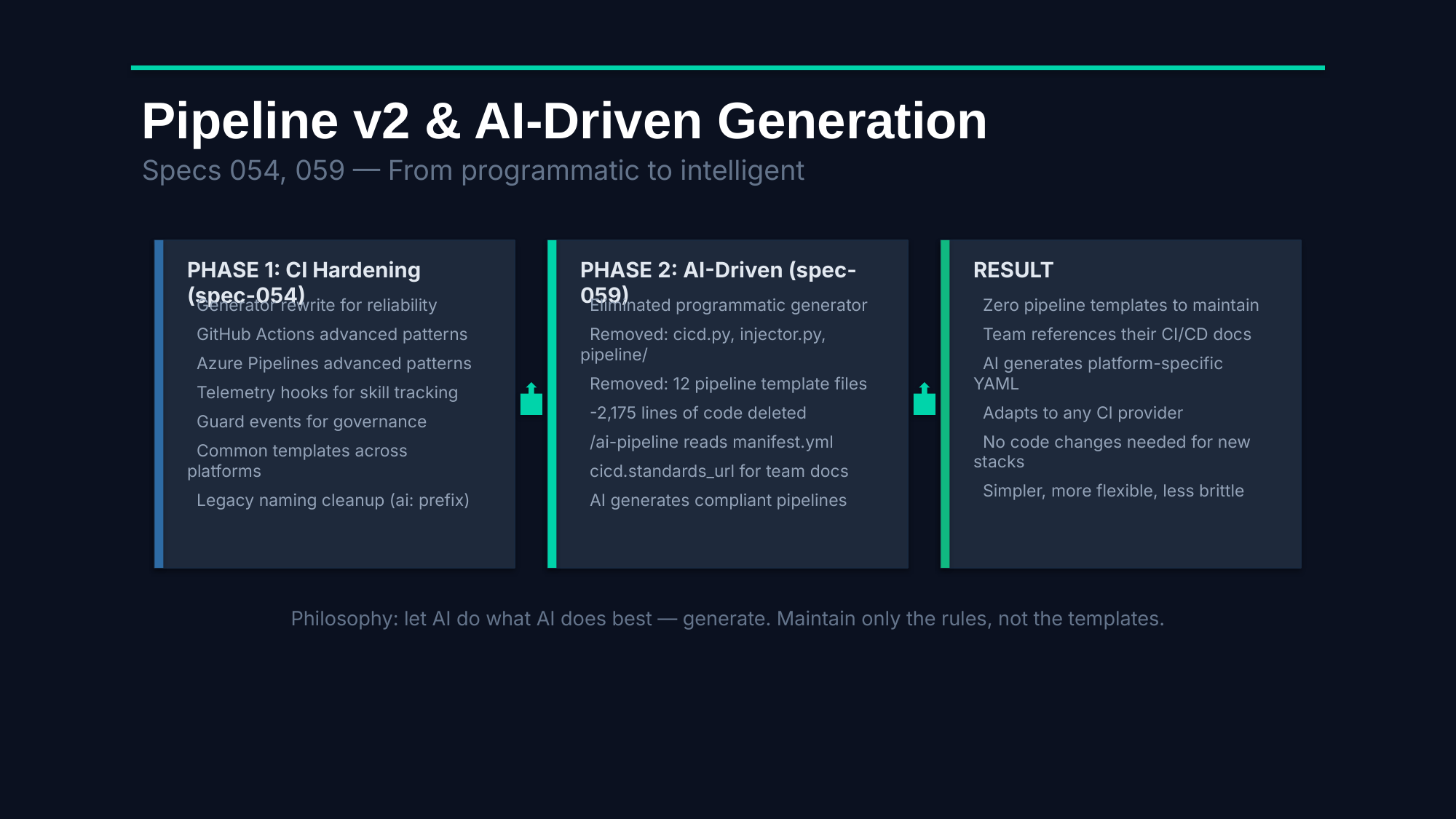

Pipeline v2 & AI-Driven Generation
Specs 054, 059 — From programmatic to intelligent

PHASE 1: CI Hardening (spec-054)
PHASE 2: AI-Driven (spec-059)
RESULT
  Generator rewrite for reliability
  GitHub Actions advanced patterns
  Azure Pipelines advanced patterns
  Telemetry hooks for skill tracking
  Guard events for governance
  Common templates across platforms
  Legacy naming cleanup (ai: prefix)
  Eliminated programmatic generator
  Removed: cicd.py, injector.py, pipeline/
  Removed: 12 pipeline template files
  -2,175 lines of code deleted
  /ai-pipeline reads manifest.yml
  cicd.standards_url for team docs
  AI generates compliant pipelines
  Zero pipeline templates to maintain
  Team references their CI/CD docs
  AI generates platform-specific YAML
  Adapts to any CI provider
  No code changes needed for new stacks
  Simpler, more flexible, less brittle

Philosophy: let AI do what AI does best — generate. Maintain only the rules, not the templates.